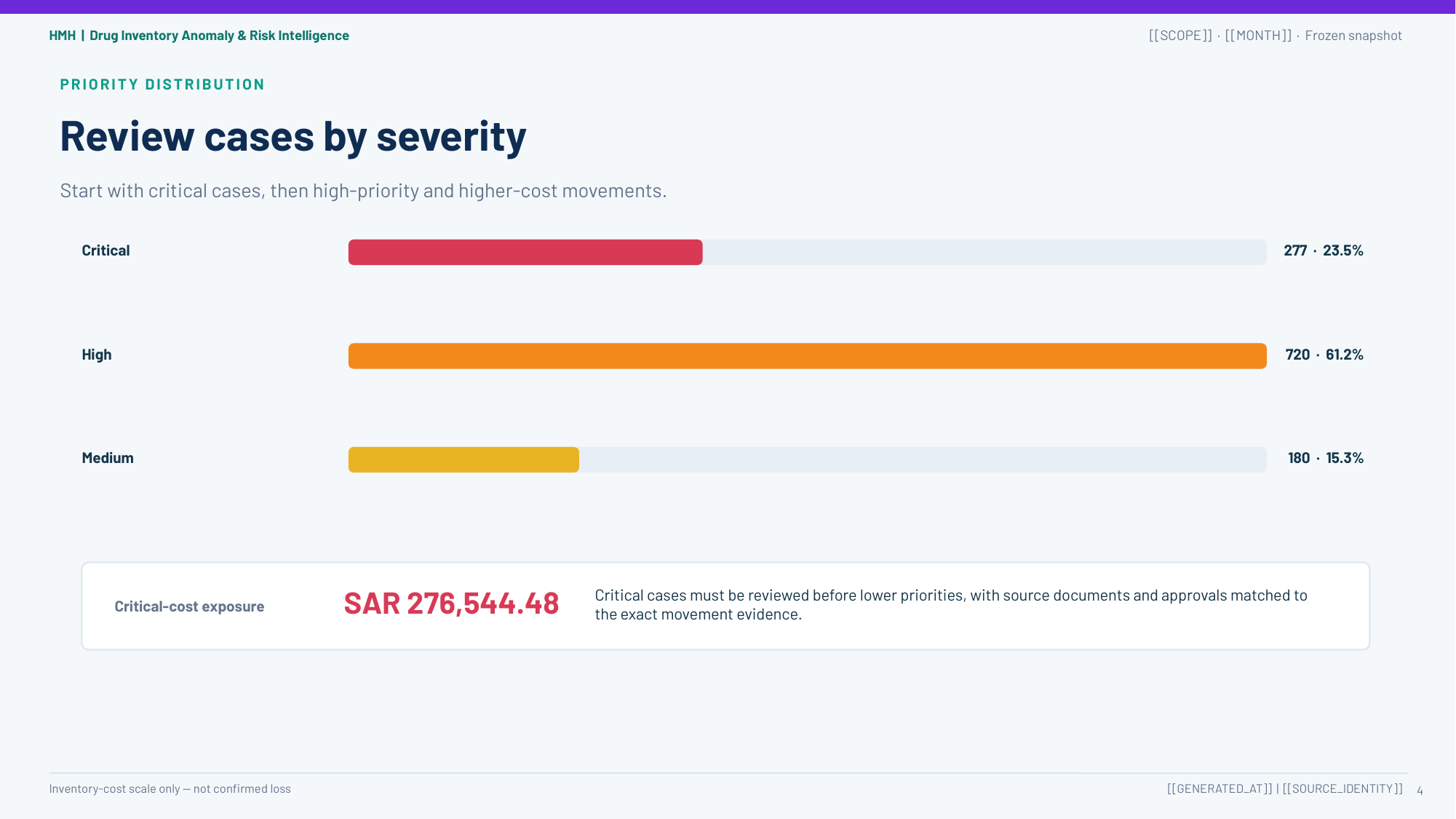

PRIORITY DISTRIBUTION
Review cases by severity
Start with critical cases, then high-priority and higher-cost movements.
Critical
277  ·  23.5%

High
720  ·  61.2%

Medium
180  ·  15.3%

Critical cases must be reviewed before lower priorities, with source documents and approvals matched to the exact movement evidence.
SAR 276,544.48
Critical-cost exposure
4